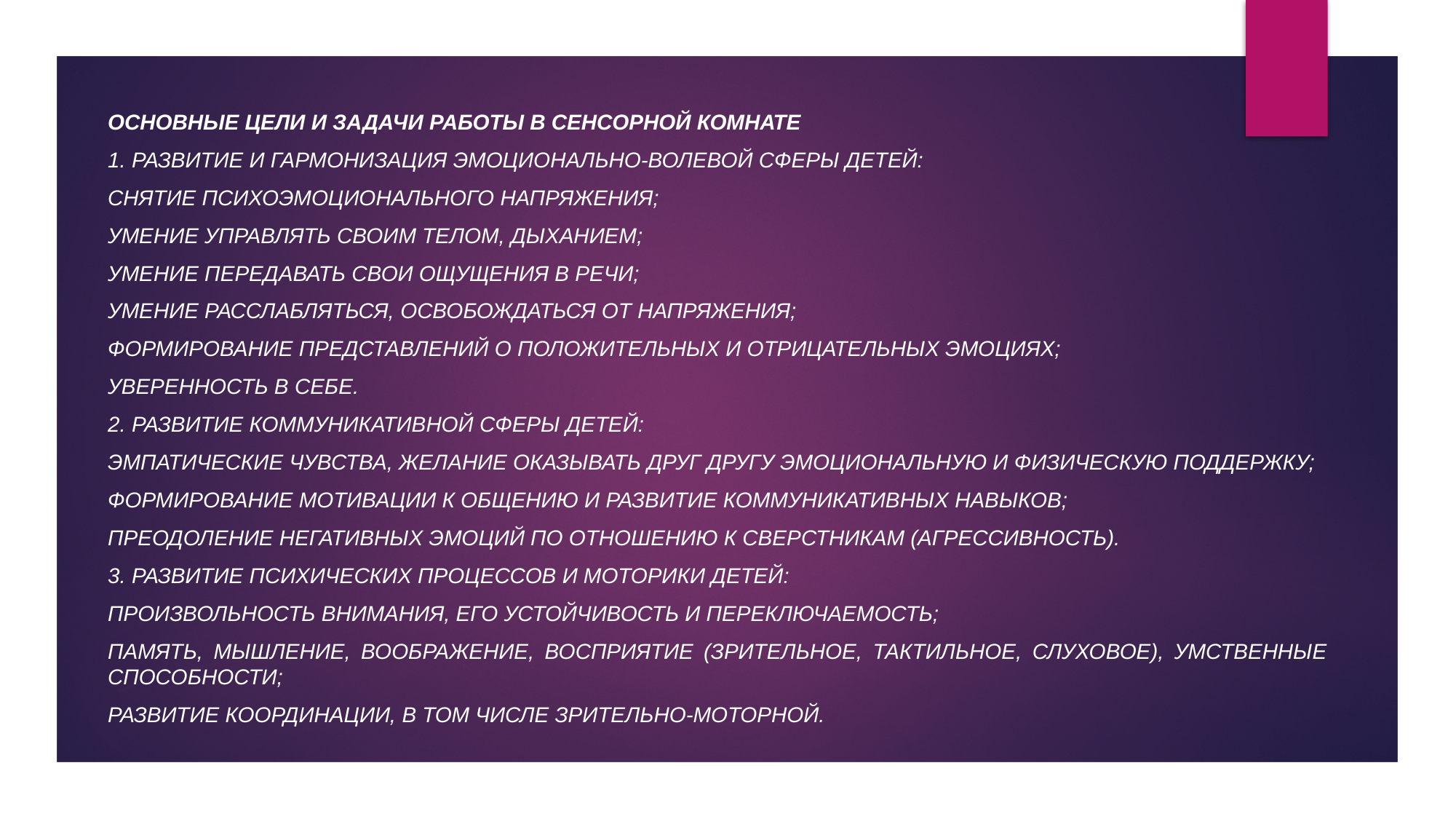

Основные цели и задачи работы в сенсорной комнате
1. Развитие и гармонизация эмоционально-волевой сферы детей:
снятие психоэмоционального напряжения;
умение управлять своим телом, дыханием;
умение передавать свои ощущения в речи;
умение расслабляться, освобождаться от напряжения;
формирование представлений о положительных и отрицательных эмоциях;
уверенность в себе.
2. Развитие коммуникативной сферы детей:
эмпатические чувства, желание оказывать друг другу эмоциональную и физическую поддержку;
формирование мотивации к общению и развитие коммуникативных навыков;
преодоление негативных эмоций по отношению к сверстникам (агрессивность).
3. Развитие психических процессов и моторики детей:
произвольность внимания, его устойчивость и переключаемость;
память, мышление, воображение, восприятие (зрительное, тактильное, слуховое), умственные способности;
развитие координации, в том числе зрительно-моторной.